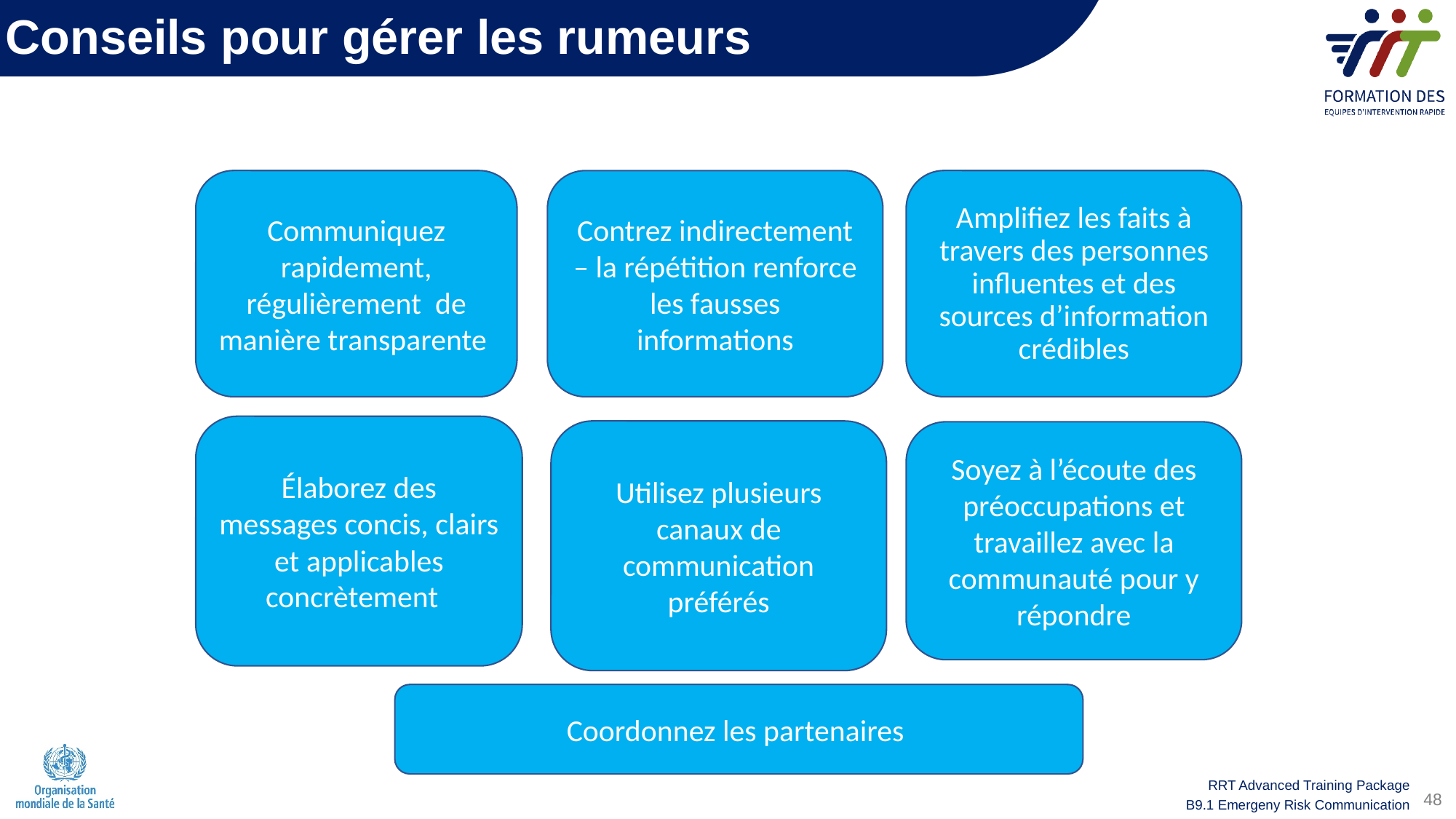

Conseils pour gérer les rumeurs
Communiquez rapidement, régulièrement  de manière transparente
Amplifiez les faits à travers des personnes influentes et des sources d’information crédibles
Contrez indirectement – la répétition renforce les fausses informations
Élaborez des messages concis, clairs et applicables concrètement
Utilisez plusieurs canaux de communication préférés
Soyez à l’écoute des préoccupations et travaillez avec la communauté pour y répondre
Coordonnez les partenaires